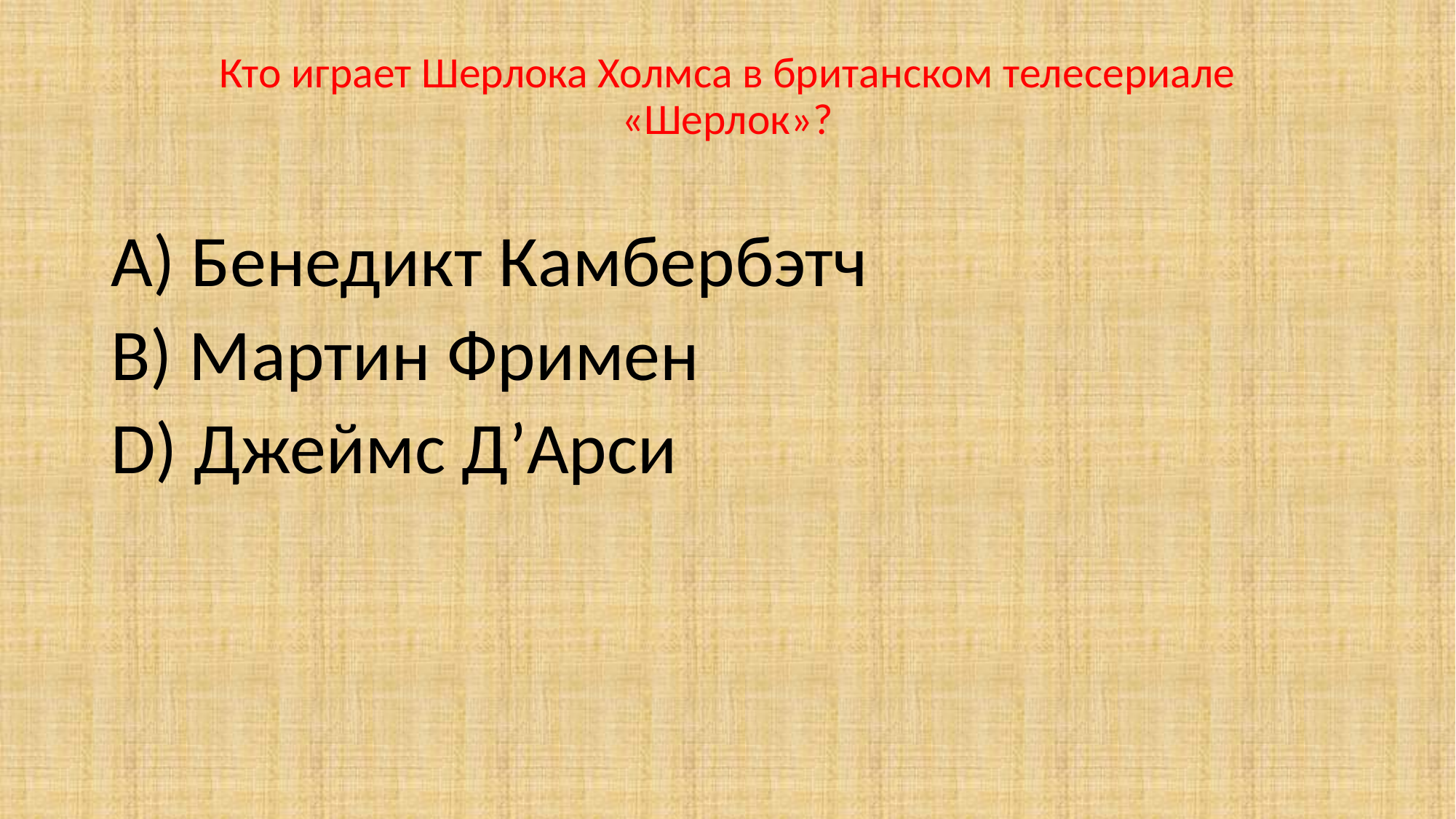

# Кто играет Шерлока Холмса в британском телесериале «Шерлок»?
A) Бенедикт Камбербэтч
B) Мартин Фримен
D) Джеймс Д’Арси